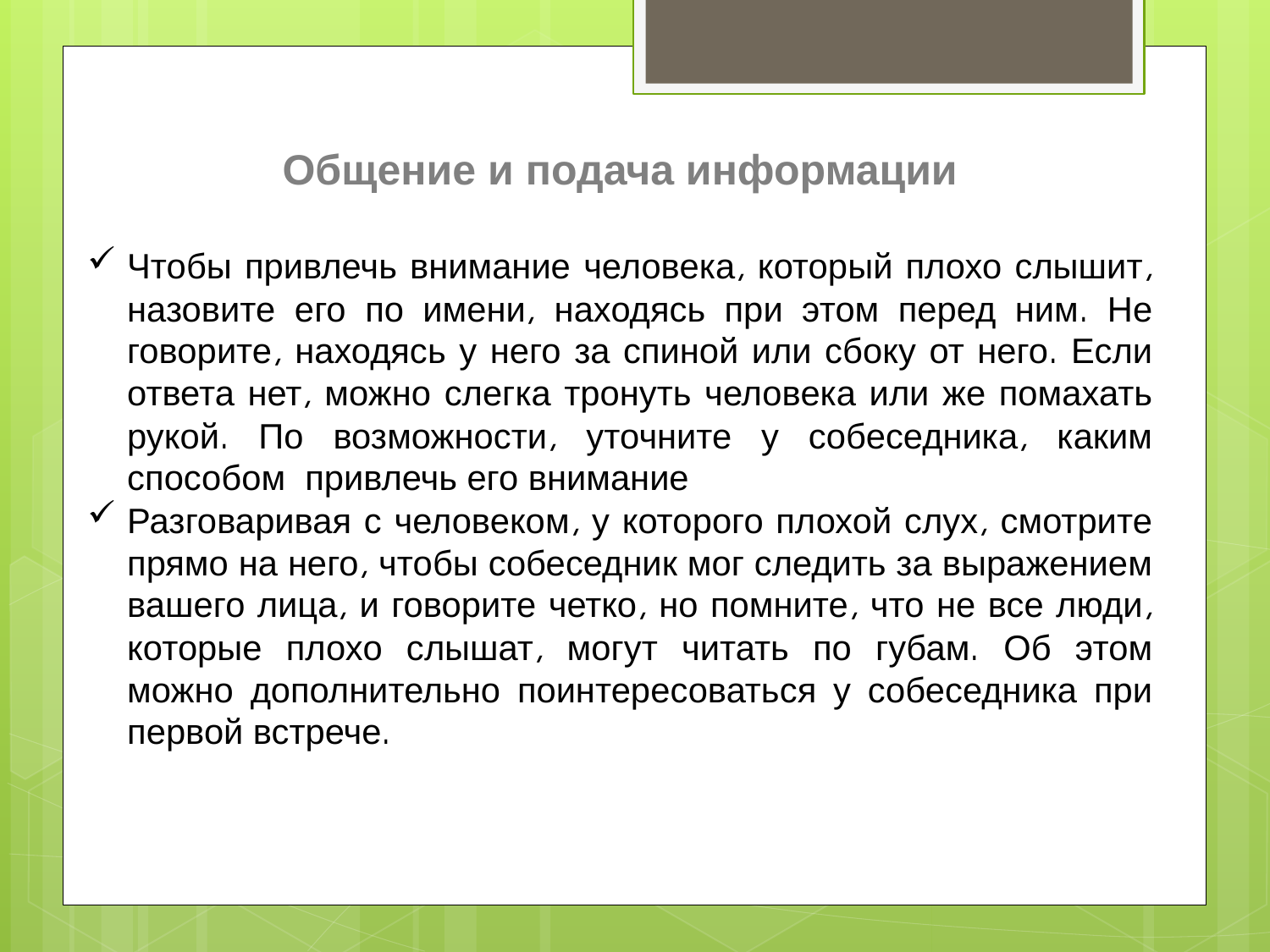

Общение и подача информации

Чтобы привлечь внимание человека, который плохо слышит, назовите его по имени, находясь при этом перед ним. Не говорите, находясь у него за спиной или сбоку от него. Если ответа нет, можно слегка тронуть человека или же помахать рукой. По возможности, уточните у собеседника, каким способом  привлечь его внимание
Разговаривая с человеком, у которого плохой слух, смотрите прямо на него, чтобы собеседник мог следить за выражением вашего лица, и говорите четко, но помните, что не все люди, которые плохо слышат, могут читать по губам. Об этом можно дополнительно поинтересоваться у собеседника при первой встрече.